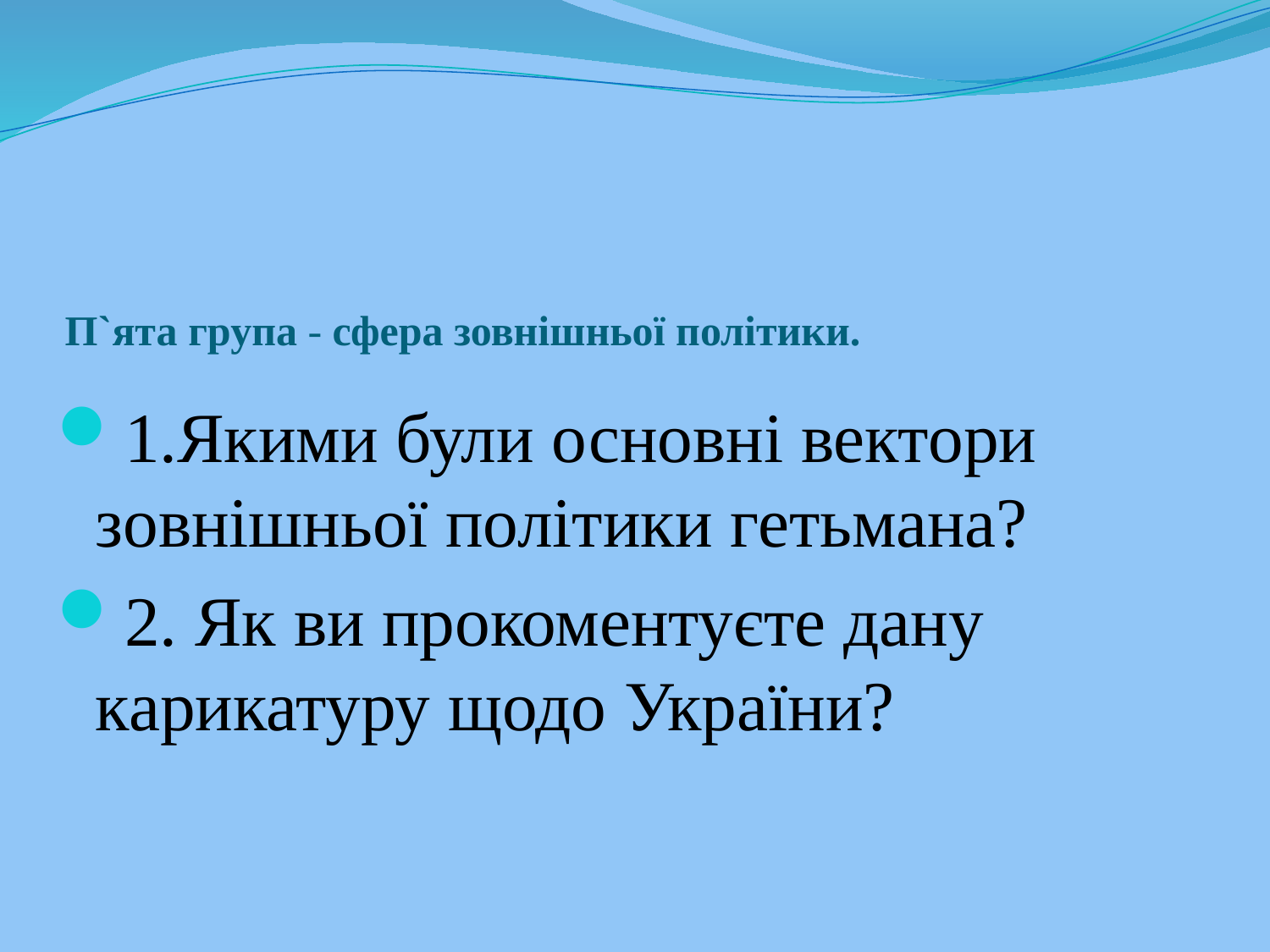

# П`ята група - сфера зовнішньої політики.
1.Якими були основні вектори зовнішньої політики гетьмана?
2. Як ви прокоментуєте дану карикатуру щодо України?